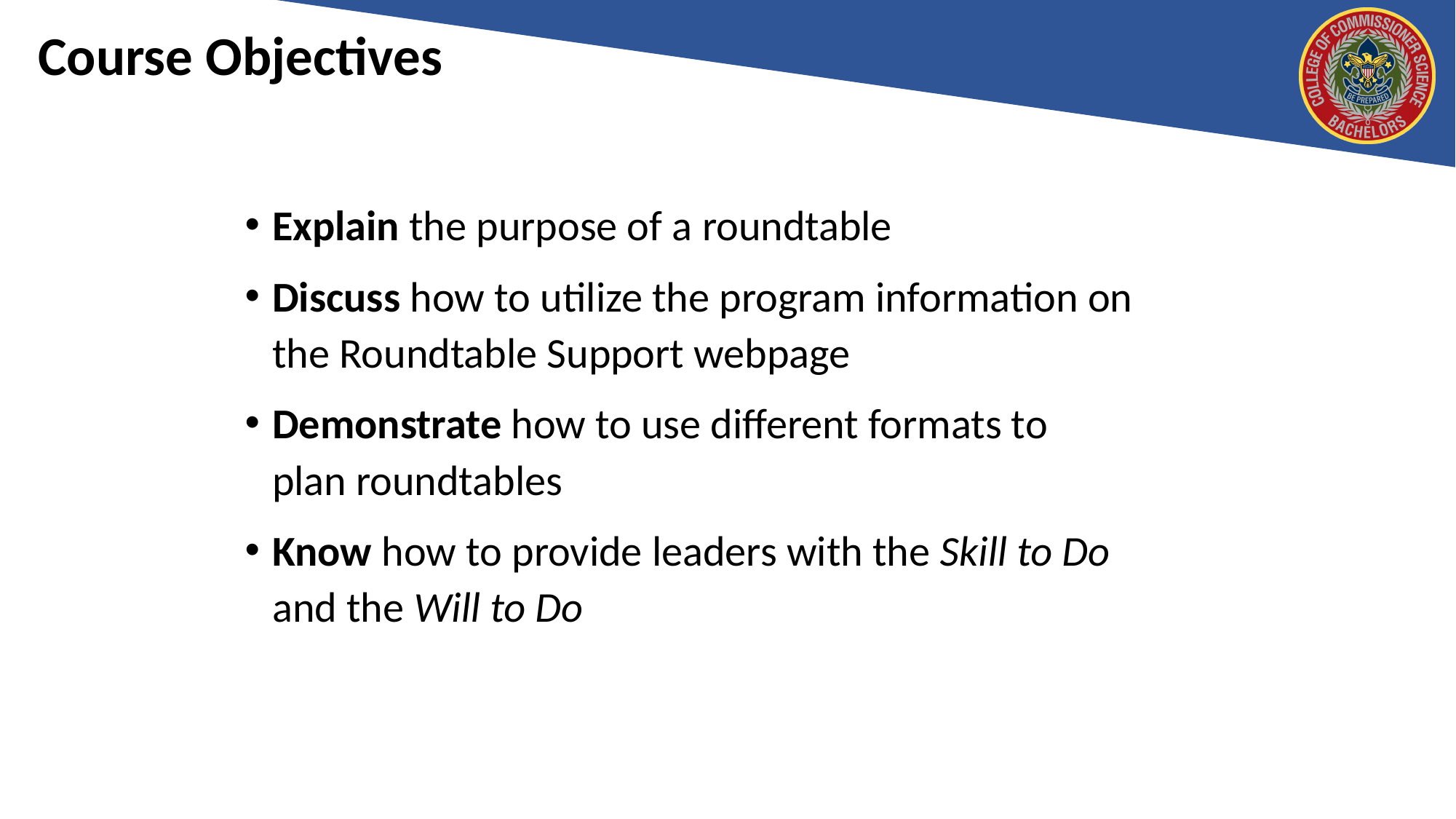

# Course Objectives
Explain the purpose of a roundtable
Discuss how to utilize the program information on the Roundtable Support webpage
Demonstrate how to use different formats to plan roundtables
Know how to provide leaders with the Skill to Do and the Will to Do